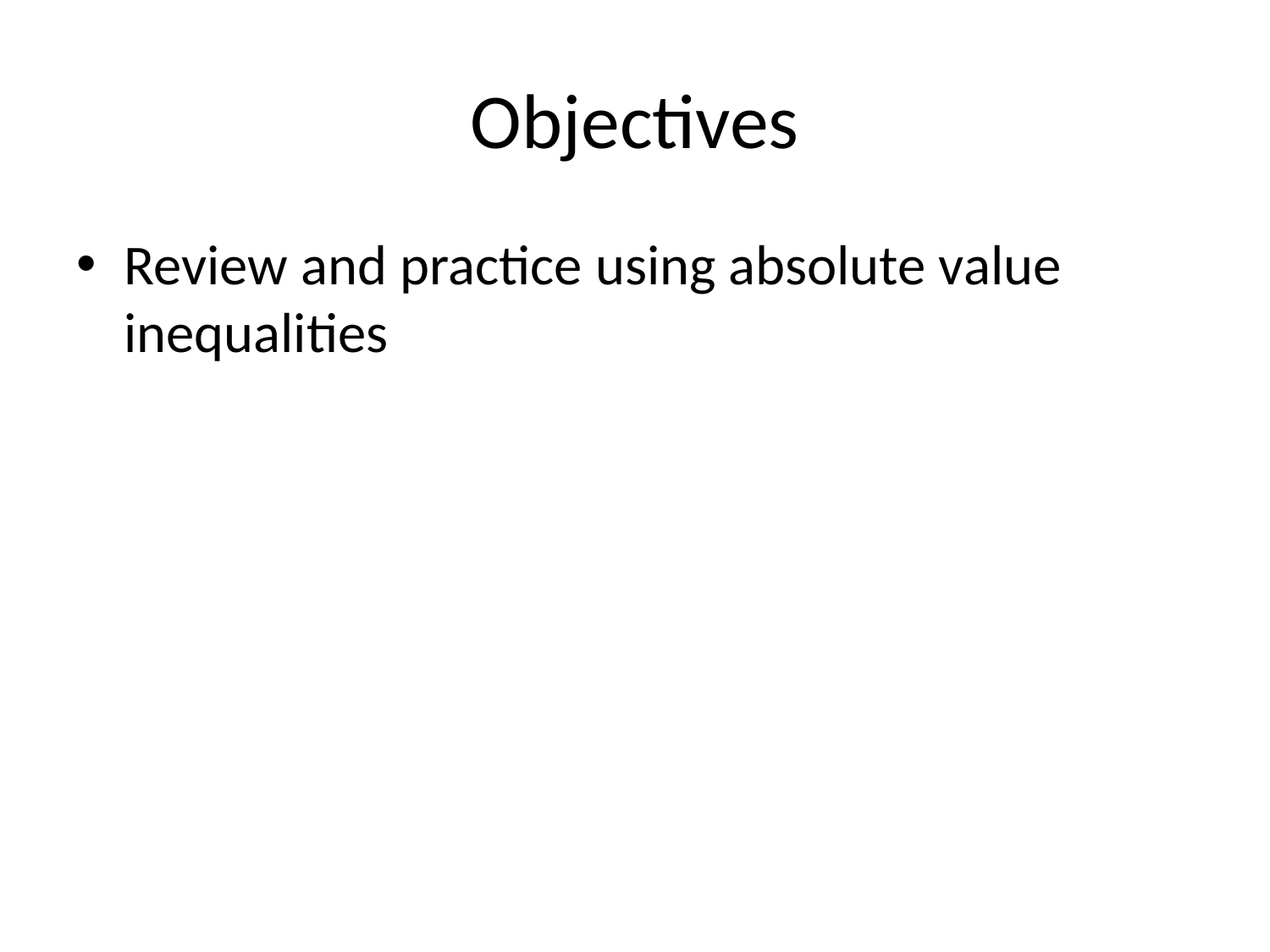

# Objectives
Review and practice using absolute value inequalities